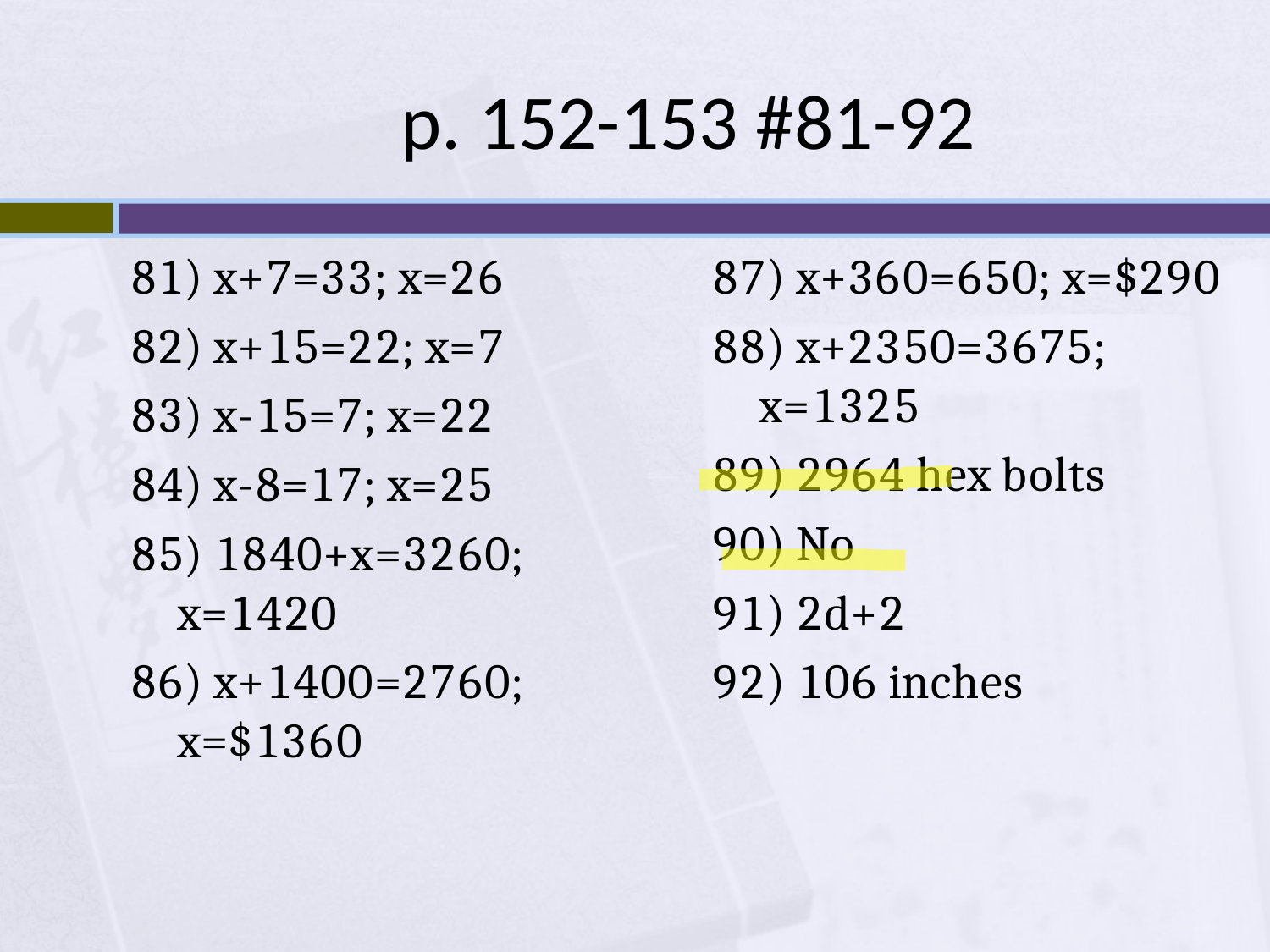

# p. 152-153 #81-92
81) x+7=33; x=26
82) x+15=22; x=7
83) x-15=7; x=22
84) x-8=17; x=25
85) 1840+x=3260; x=1420
86) x+1400=2760; x=$1360

87) x+360=650; x=$290
88) x+2350=3675; x=1325
89) 2964 hex bolts
90) No
91) 2d+2
92) 106 inches